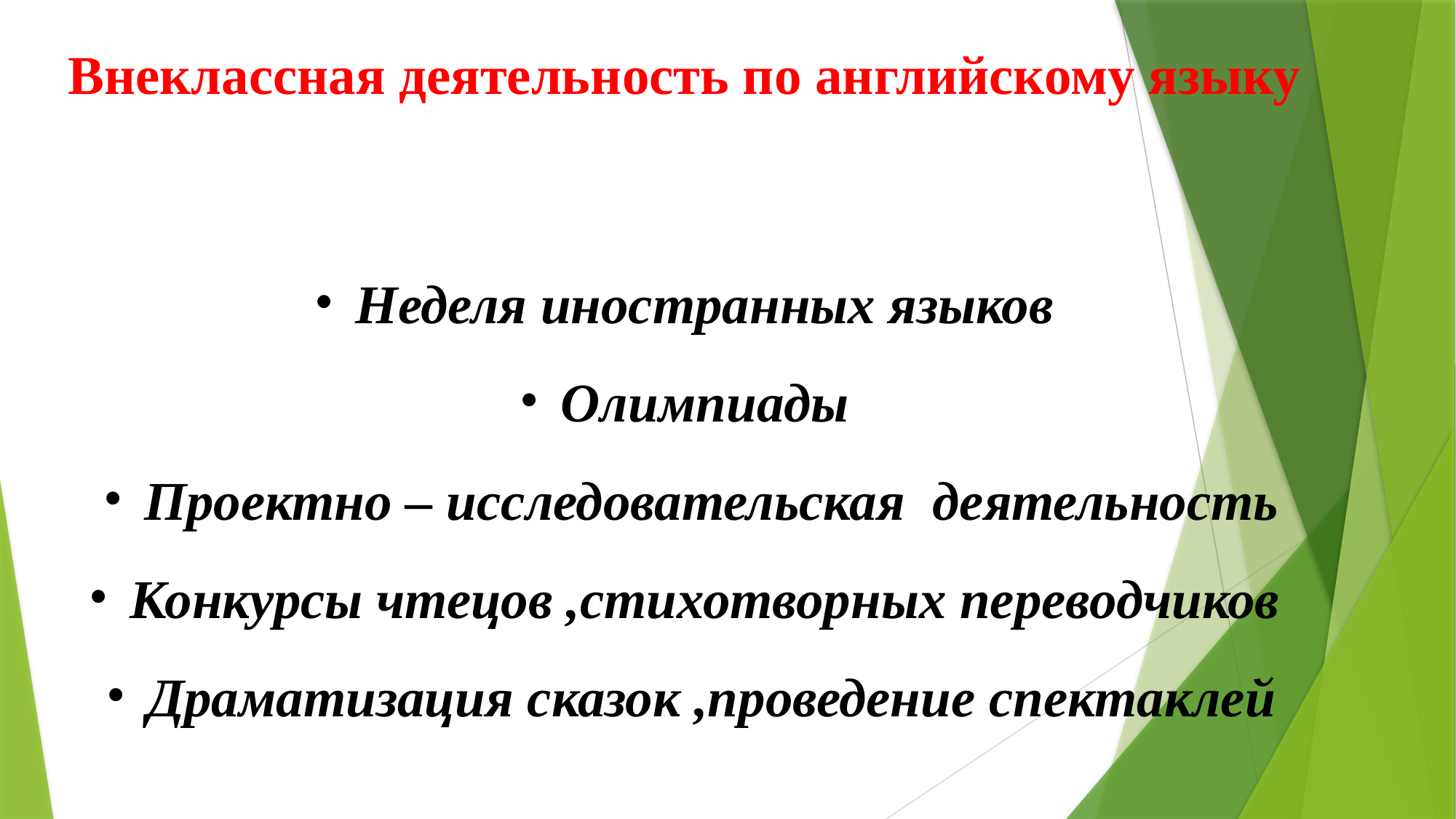

Внеклассная деятельность по английскому языку

Неделя иностранных языков
Олимпиады
Проектно – исследовательская  деятельность
Конкурсы чтецов ,стихотворных переводчиков
Драматизация сказок ,проведение спектаклей